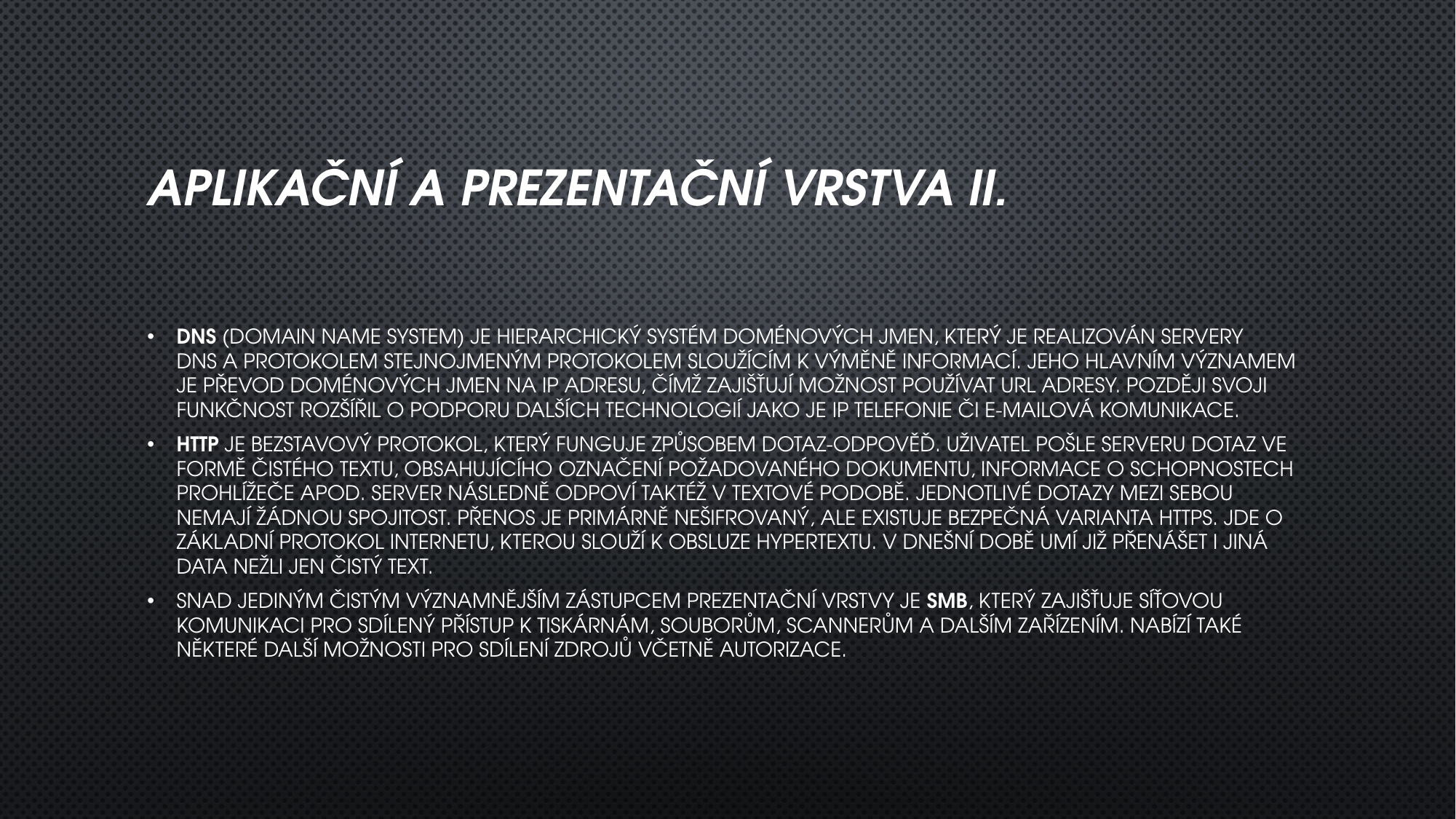

# Aplikační a prezentační vrstva II.
DNS (Domain Name System) je hierarchický systém doménových jmen, který je realizován servery DNS a protokolem stejnojmeným protokolem sloužícím k výměně informací. Jeho hlavním významem je převod doménových jmen na IP adresu, čímž zajišťují možnost používat URL adresy. Později svoji funkčnost rozšířil o podporu dalších technologií jako je IP telefonie či e-mailová komunikace.
HTTP je bezstavový protokol, který funguje způsobem dotaz-odpověď. Uživatel pošle serveru dotaz ve formě čistého textu, obsahujícího označení požadovaného dokumentu, informace o schopnostech prohlížeče apod. Server následně odpoví taktéž v textové podobě. Jednotlivé dotazy mezi sebou nemají žádnou spojitost. Přenos je primárně nešifrovaný, ale existuje bezpečná varianta HTTPS. Jde o základní protokol internetu, kterou slouží k obsluze hypertextu. V dnešní době umí již přenášet i jiná data nežli jen čistý text.
Snad jediným čistým významnějším zástupcem prezentační vrstvy je SMB, který zajišťuje síťovou komunikaci pro sdílený přístup k tiskárnám, souborům, scannerům a dalším zařízením. Nabízí také některé další možnosti pro sdílení zdrojů včetně autorizace.